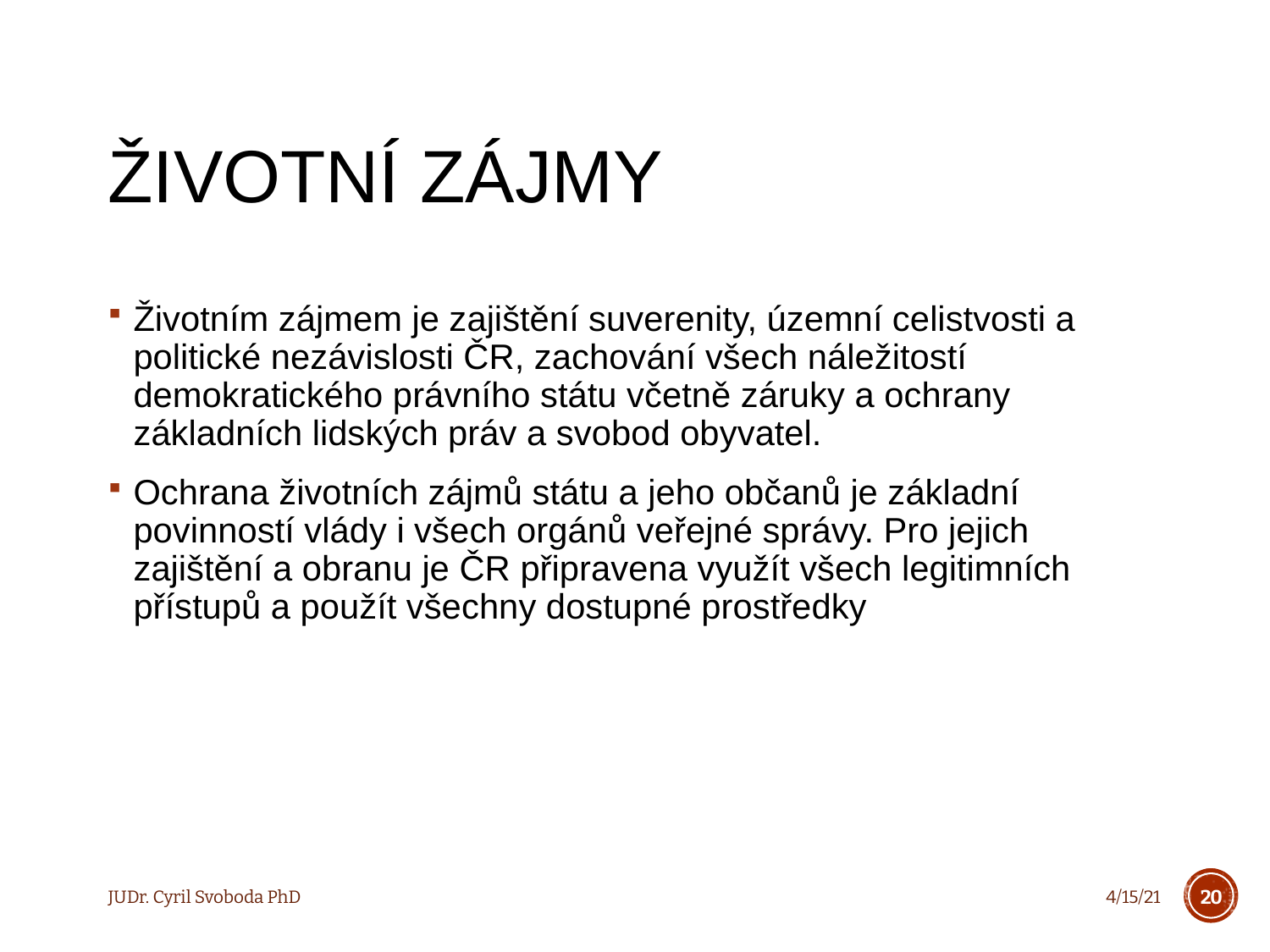

# Životní zájmy
Životním zájmem je zajištění suverenity, územní celistvosti a politické nezávislosti ČR, zachování všech náležitostí demokratického právního státu včetně záruky a ochrany základních lidských práv a svobod obyvatel.
Ochrana životních zájmů státu a jeho občanů je základní povinností vlády i všech orgánů veřejné správy. Pro jejich zajištění a obranu je ČR připravena využít všech legitimních přístupů a použít všechny dostupné prostředky
JUDr. Cyril Svoboda PhD
4/15/21
20